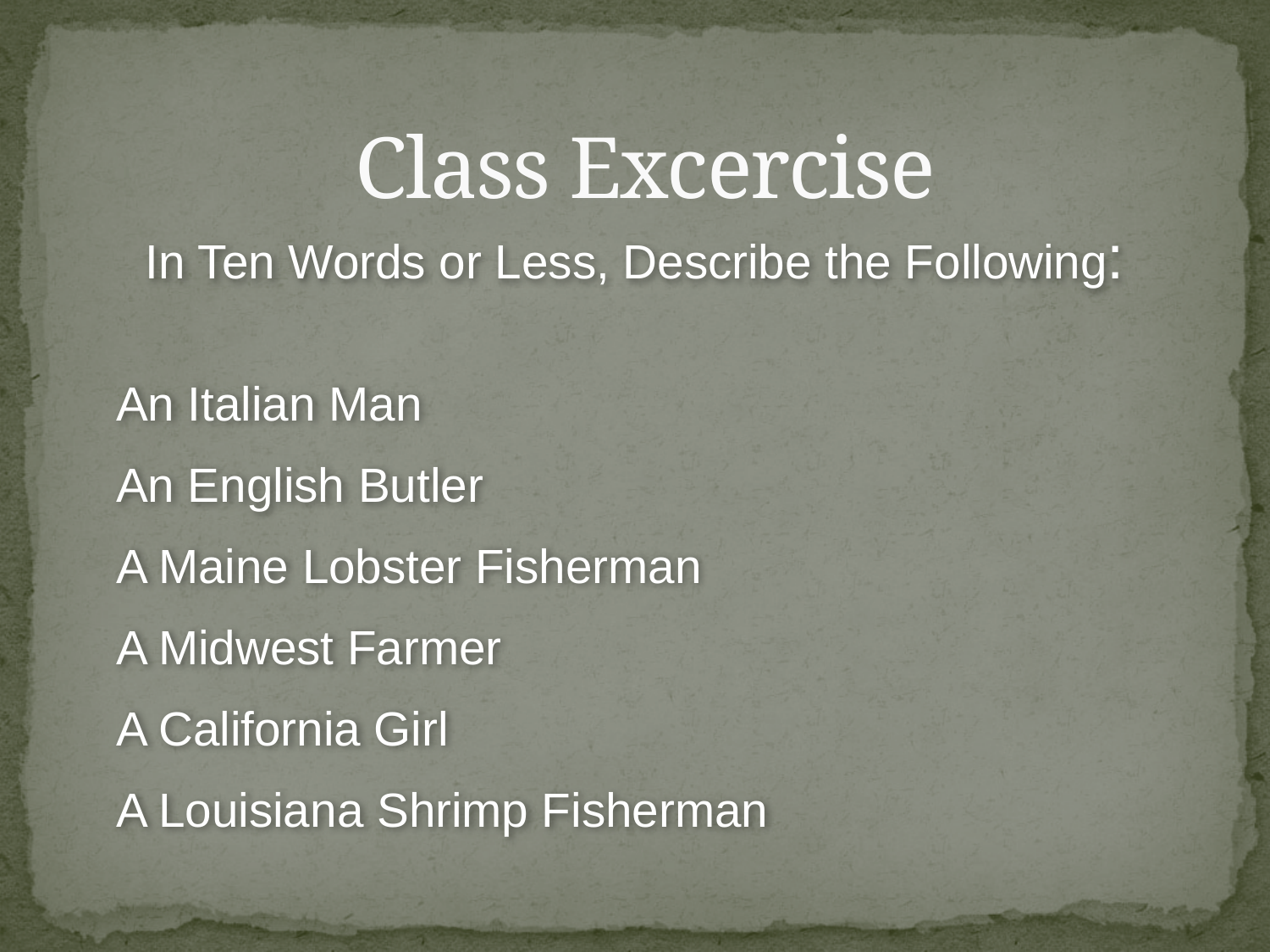

# Class Excercise
In Ten Words or Less, Describe the Following:
   An Italian Man
   An English Butler
   A Maine Lobster Fisherman
   A Midwest Farmer
   A California Girl
   A Louisiana Shrimp Fisherman